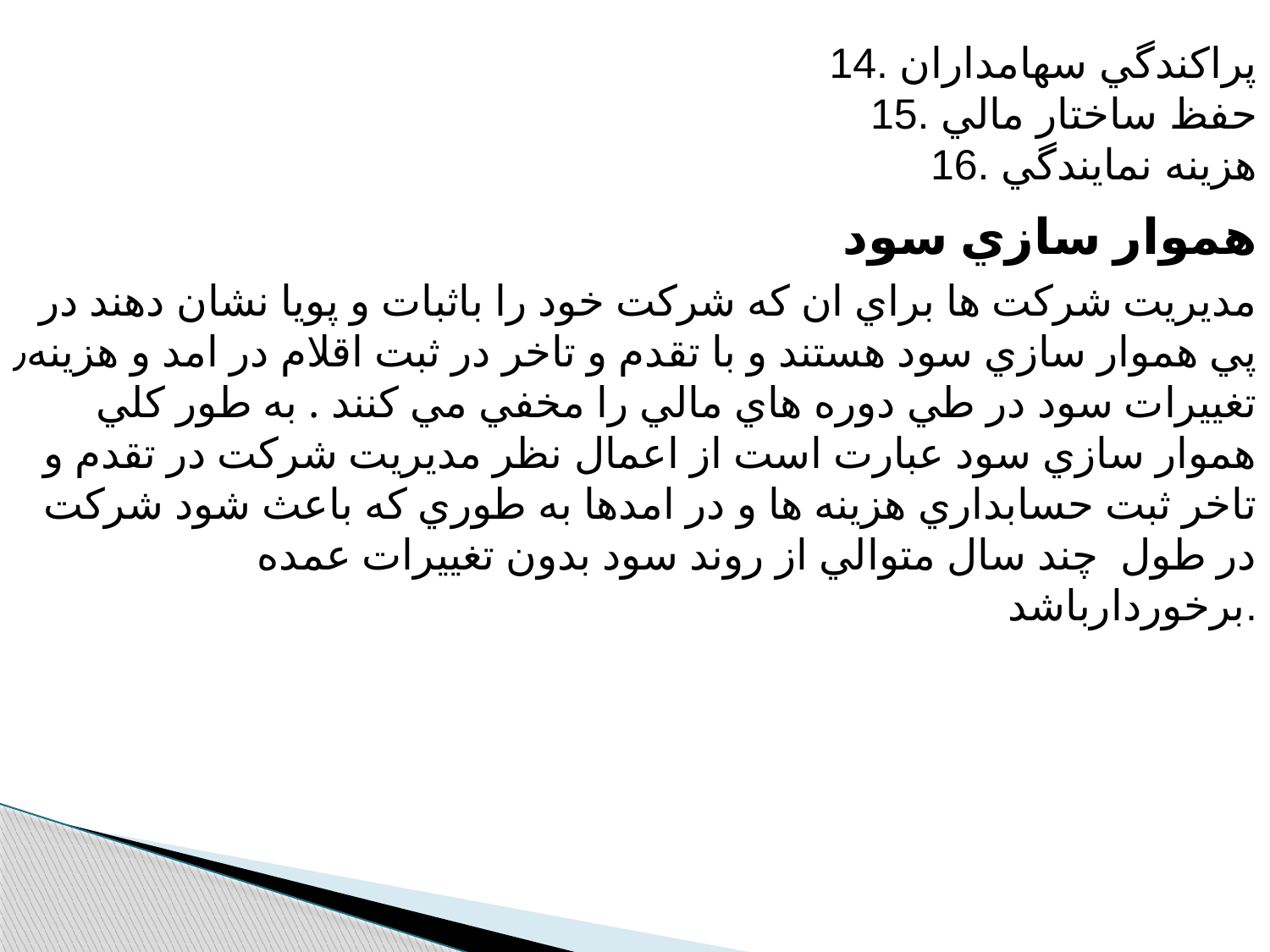

14. پراكندگي سهامداران
15. حفظ ساختار مالي
16. هزينه نمايندگي
هموار سازي سود
مديريت شركت ها براي ان كه شركت خود را باثبات و پويا نشان دهند در پي هموار سازي سود هستند و با تقدم و تاخر در ثبت اقلام در امد و هزينه٫ تغييرات سود در طي دوره هاي مالي را مخفي مي كنند . به طور كلي  هموار سازي سود عبارت است از اعمال نظر مديريت شركت در تقدم و تاخر ثبت حسابداري هزينه ها و در امدها به طوري كه باعث شود شركت در طول  چند سال متوالي از روند سود بدون تغييرات عمده برخوردارباشد.